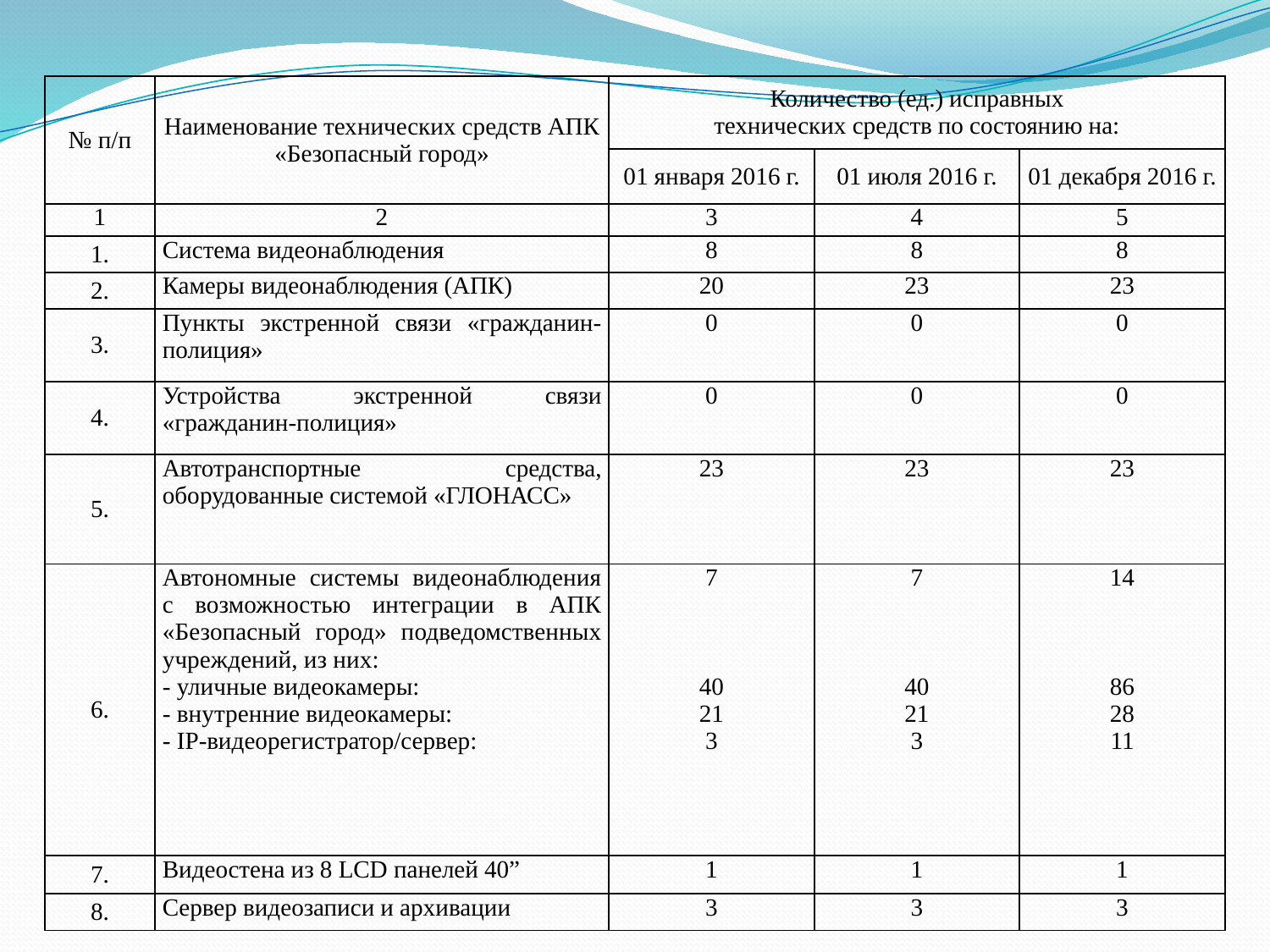

| № п/п | Наименование технических средств АПК «Безопасный город» | Количество (ед.) исправных технических средств по состоянию на: |  |  |
| --- | --- | --- | --- | --- |
|  |  | 01 января 2016 г. | 01 июля 2016 г. | 01 декабря 2016 г. |
| 1 | 2 | 3 | 4 | 5 |
| 1. | Система видеонаблюдения | 8 | 8 | 8 |
| 2. | Камеры видеонаблюдения (АПК) | 20 | 23 | 23 |
| 3. | Пункты экстренной связи «гражданин-полиция» | 0 | 0 | 0 |
| 4. | Устройства экстренной связи «гражданин-полиция» | 0 | 0 | 0 |
| 5. | Автотранспортные средства, оборудованные системой «ГЛОНАСС» | 23 | 23 | 23 |
| 6. | Автономные системы видеонаблюдения с возможностью интеграции в АПК «Безопасный город» подведомственных учреждений, из них: - уличные видеокамеры: - внутренние видеокамеры: - IP-видеорегистратор/сервер: | 7 40 21 3 | 7 40 21 3 | 14 86 28 11 |
| 7. | Видеостена из 8 LCD панелей 40” | 1 | 1 | 1 |
| 8. | Сервер видеозаписи и архивации | 3 | 3 | 3 |